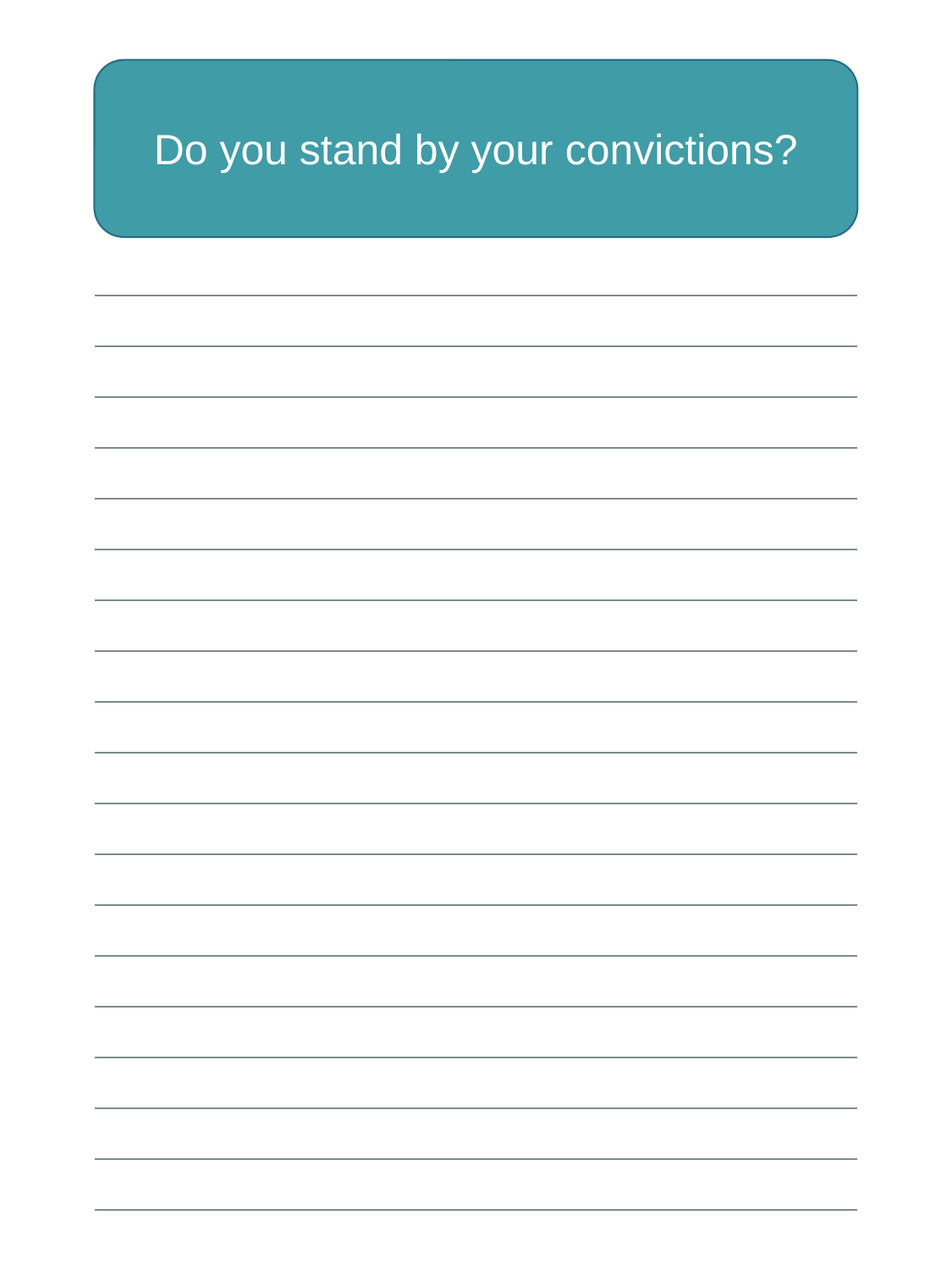

Do you stand by your convictions?
|  |
| --- |
|  |
|  |
|  |
|  |
|  |
|  |
|  |
|  |
|  |
|  |
|  |
|  |
|  |
|  |
|  |
|  |
|  |